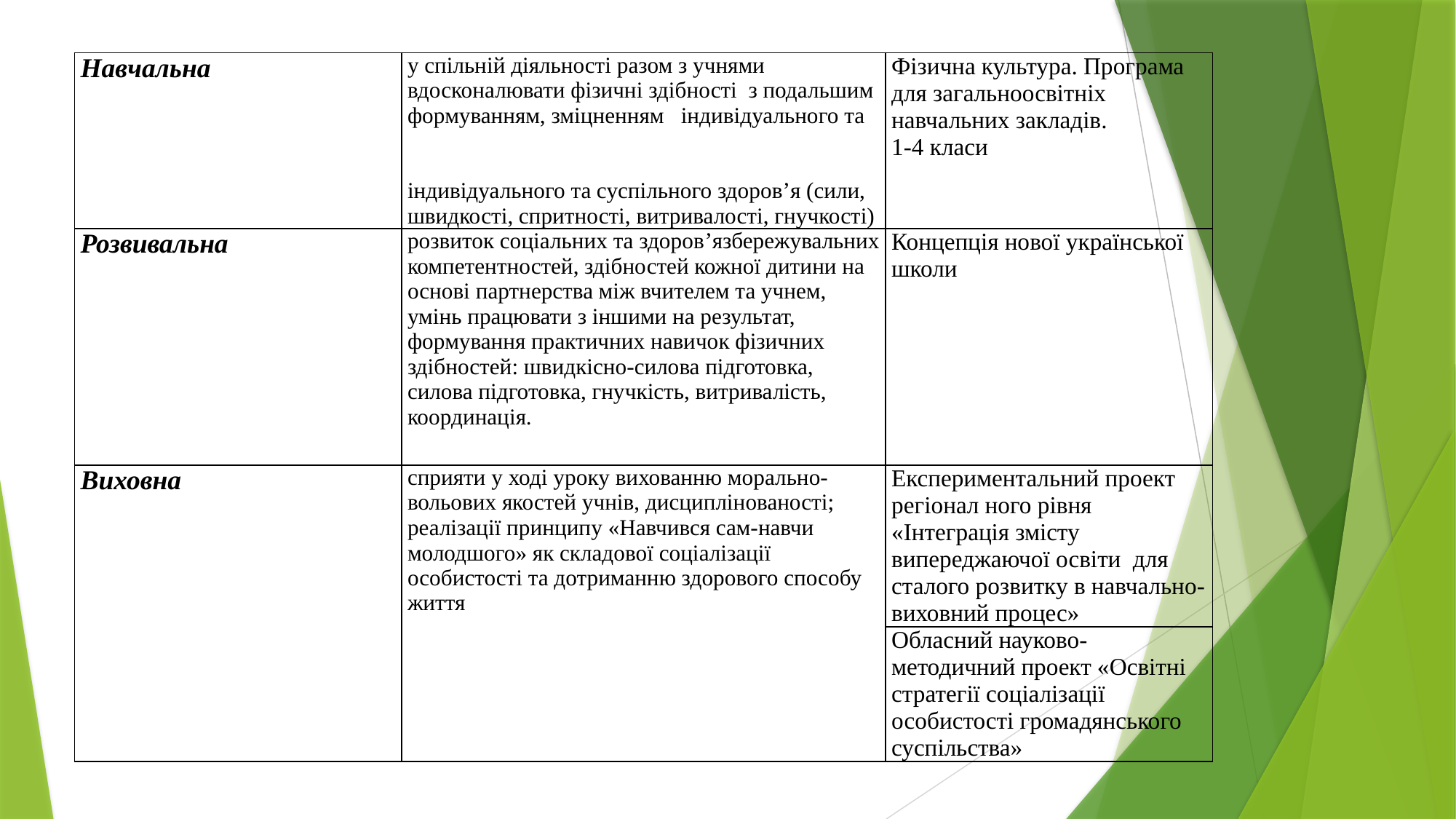

| Навчальна | у спільній діяльності разом з учнями вдосконалювати фізичні здібності з подальшим формуванням, зміцненням індивідуального та індивідуального та суспільного здоров’я (сили, швидкості, спритності, витривалості, гнучкості) | Фізична культура. Програма для загальноосвітніх навчальних закладів. 1-4 класи |
| --- | --- | --- |
| Розвивальна | розвиток соціальних та здоров’язбережувальних компетентностей, здібностей кожної дитини на основі партнерства між вчителем та учнем, умінь працювати з іншими на результат, формування практичних навичок фізичних здібностей: швидкісно-силова підготовка, силова підготовка, гнучкість, витривалість, координація. | Концепція нової української школи |
| Виховна | сприяти у ході уроку вихованню морально-вольових якостей учнів, дисциплінованості; реалізації принципу «Навчився сам-навчи молодшого» як складової соціалізації особистості та дотриманню здорового способу життя | Експериментальний проект регіонал ного рівня «Інтеграція змісту випереджаючої освіти для сталого розвитку в навчально-виховний процес» |
|  |  | Обласний науково-методичний проект «Освітні стратегії соціалізації особистості громадянського суспільства» |